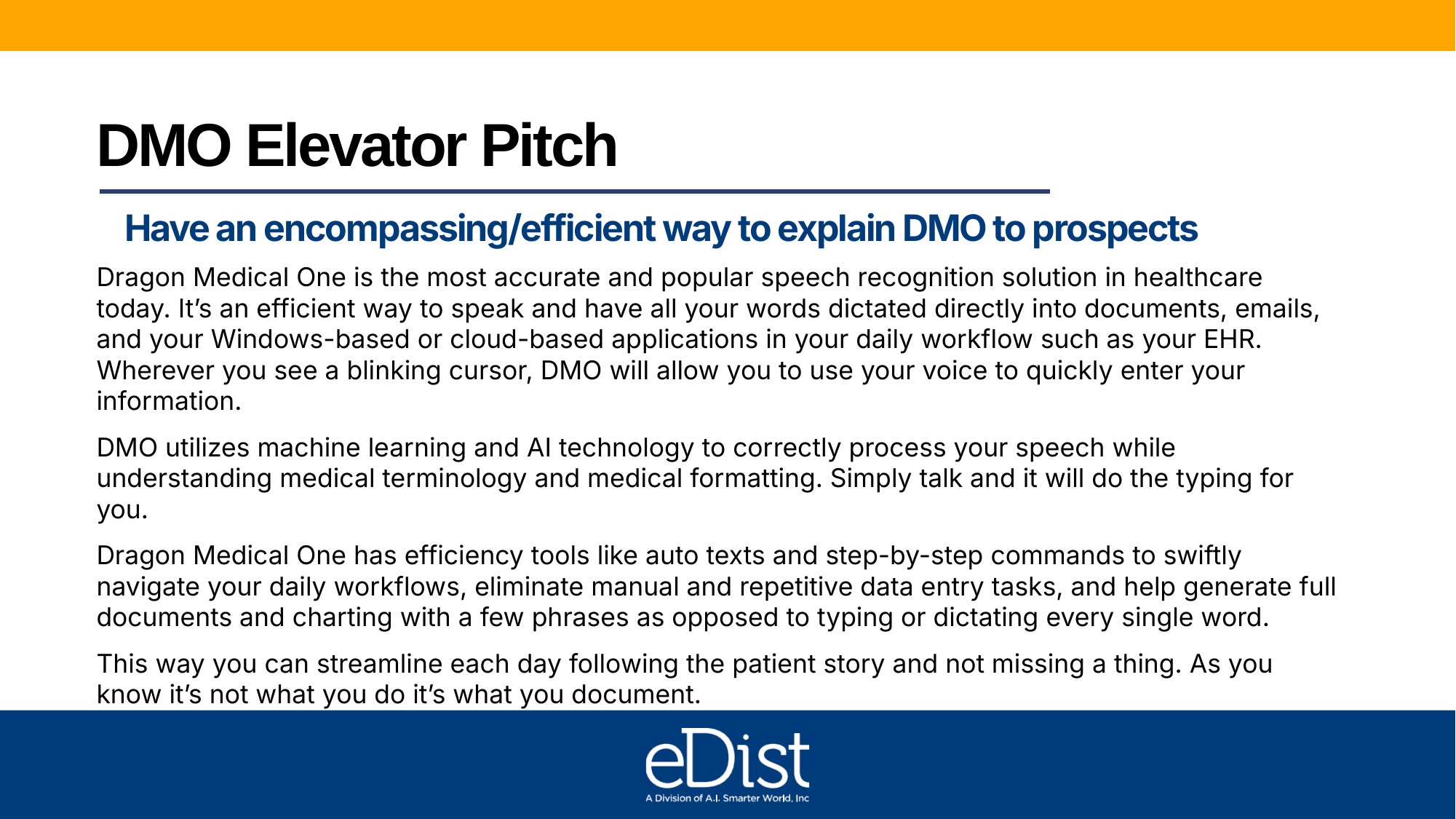

# DMO Elevator Pitch

Have an encompassing/efficient way to explain DMO to prospects
Dragon Medical One is the most accurate and popular speech recognition solution in healthcare today. It’s an efficient way to speak and have all your words dictated directly into documents, emails, and your Windows-based or cloud-based applications in your daily workflow such as your EHR. Wherever you see a blinking cursor, DMO will allow you to use your voice to quickly enter your information.
DMO utilizes machine learning and AI technology to correctly process your speech while understanding medical terminology and medical formatting. Simply talk and it will do the typing for you.
Dragon Medical One has efficiency tools like auto texts and step-by-step commands to swiftly navigate your daily workflows, eliminate manual and repetitive data entry tasks, and help generate full documents and charting with a few phrases as opposed to typing or dictating every single word.
This way you can streamline each day following the patient story and not missing a thing. As you know it’s not what you do it’s what you document.